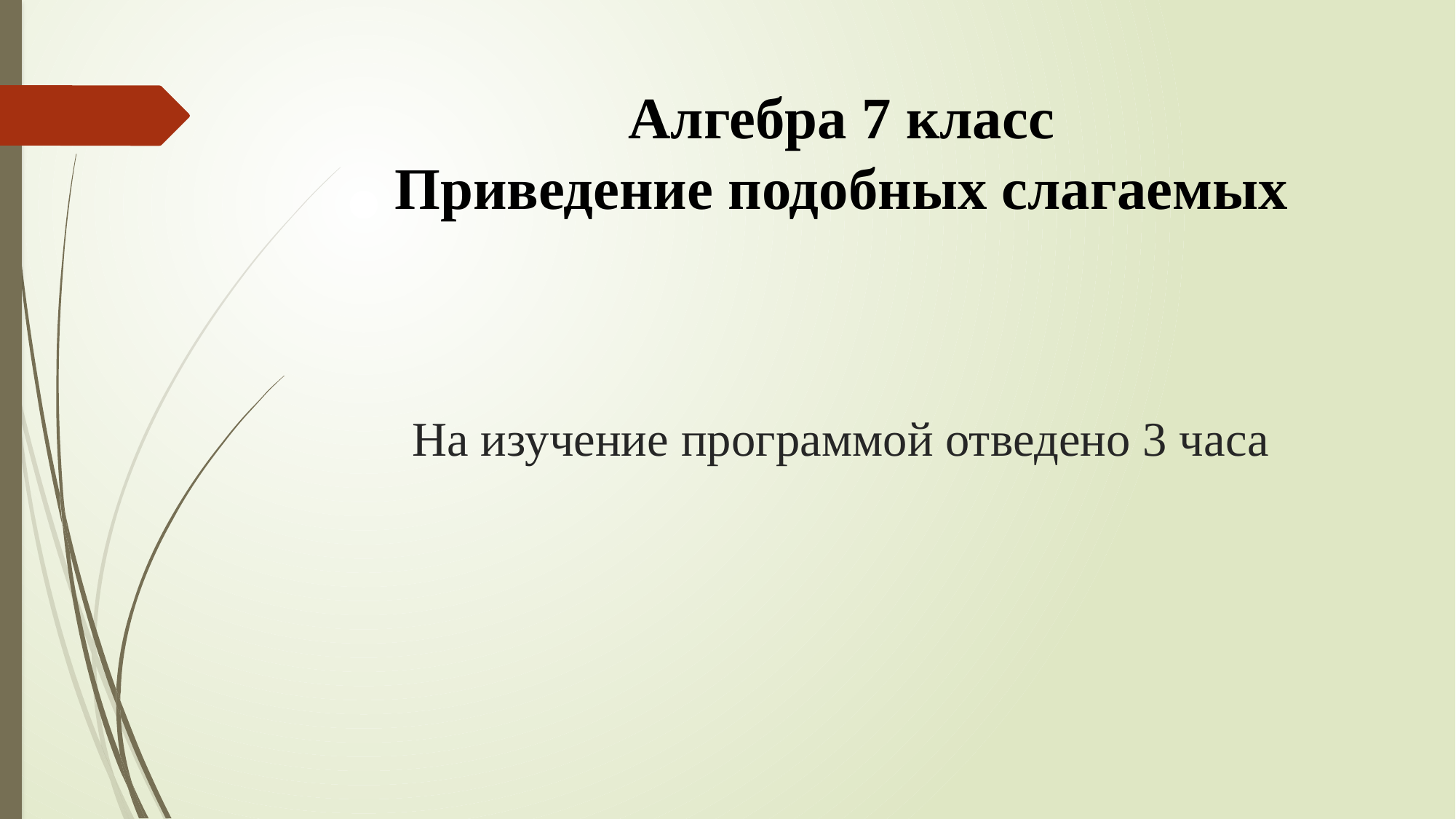

# Алгебра 7 класс Приведение подобных слагаемых

На изучение программой отведено 3 часа